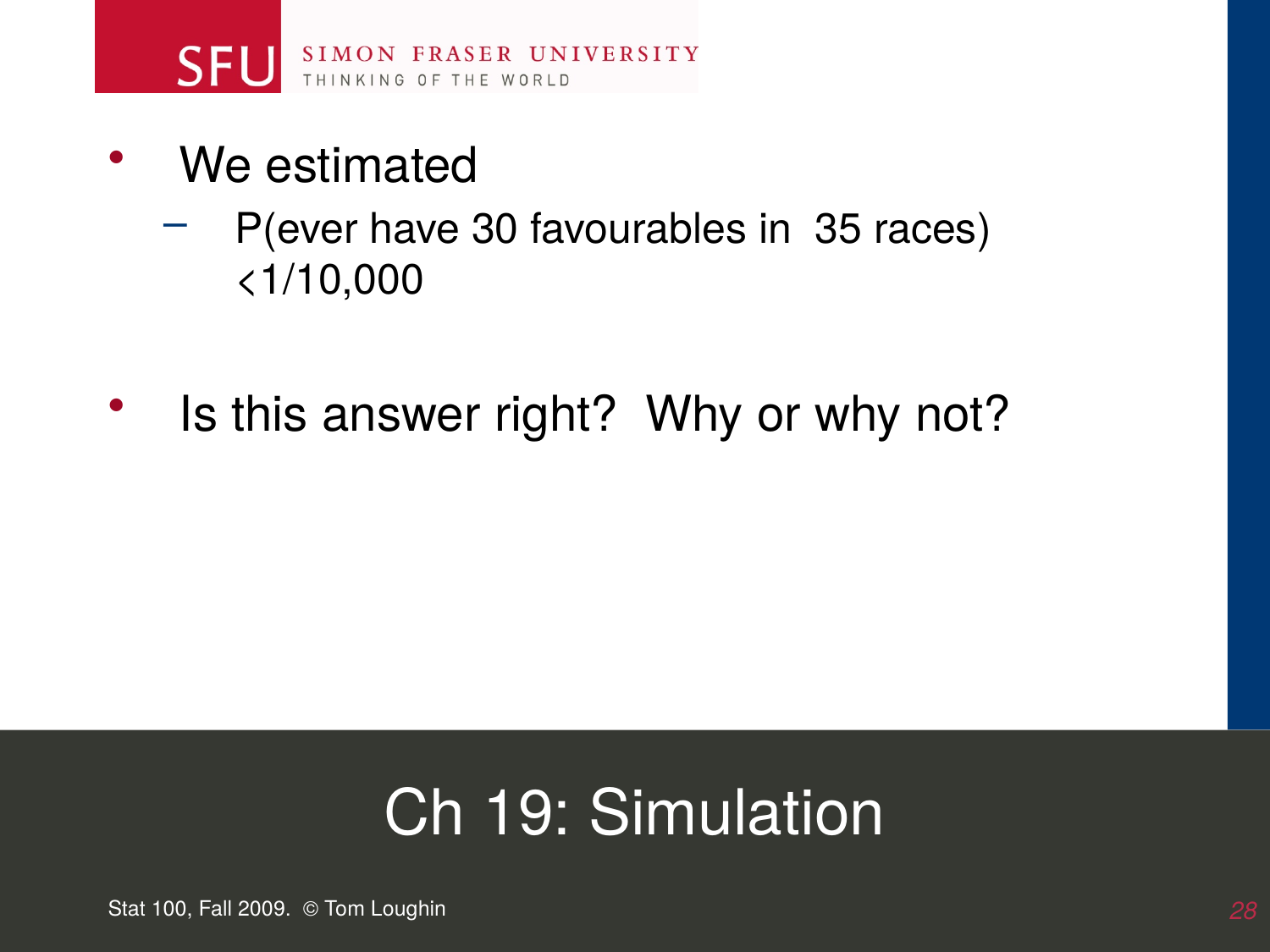

We estimated
P(ever have 30 favourables in  35 races) <1/10,000

Is this answer right?  Why or why not?

# Ch 19: Simulation
Stat 100, Fall 2009.  © Tom Loughin
28